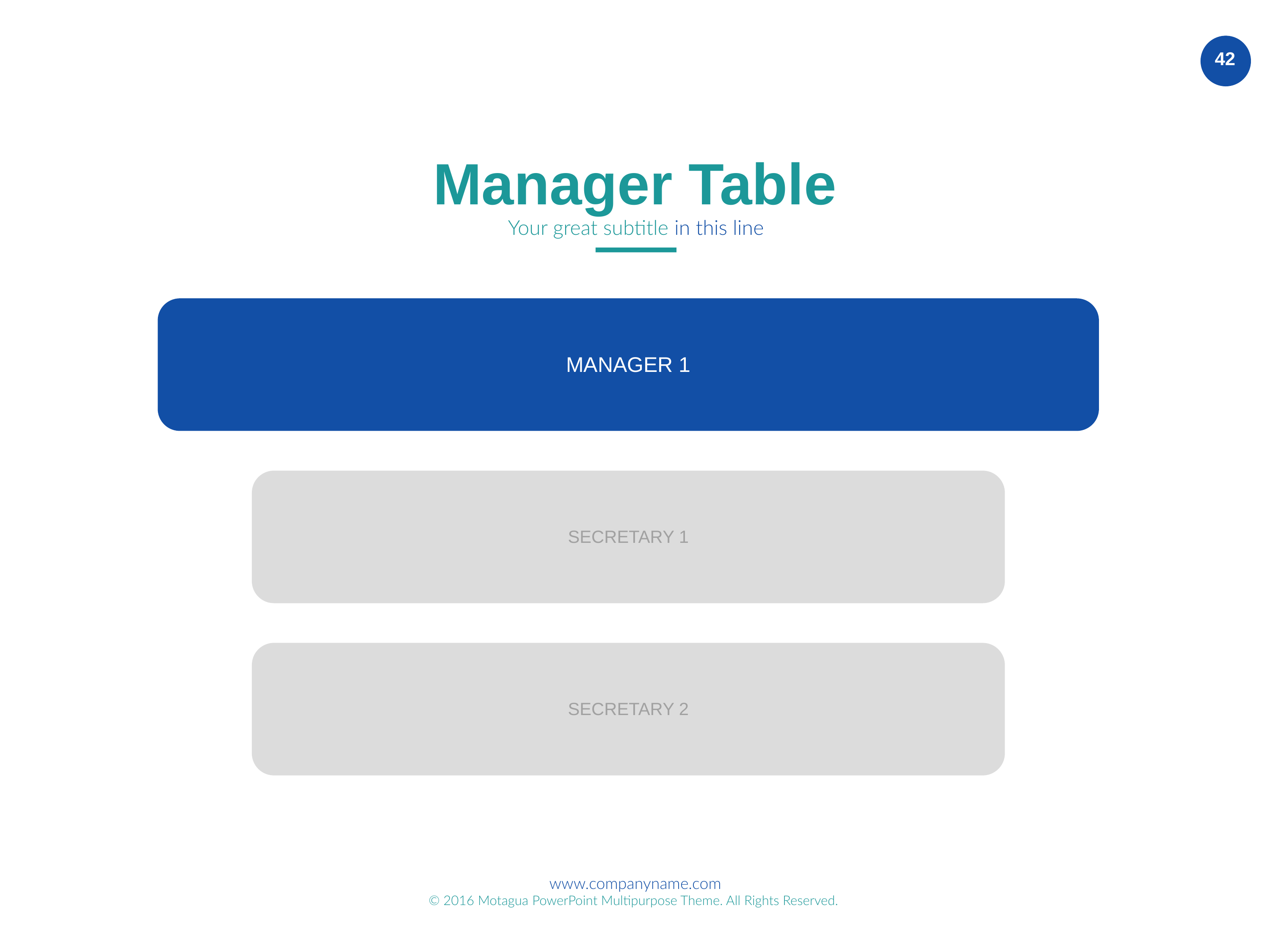

Manager Table
Your great subtitle in this line

MANAGER 1
SECRETARY 1
SECRETARY 2
SECRETARY 1
SECRETARY 2
SECRETARY 1
SECRETARY 2
SECRETARY 1
SECRETARY 2
SECRETARY 1
SECRETARY 2